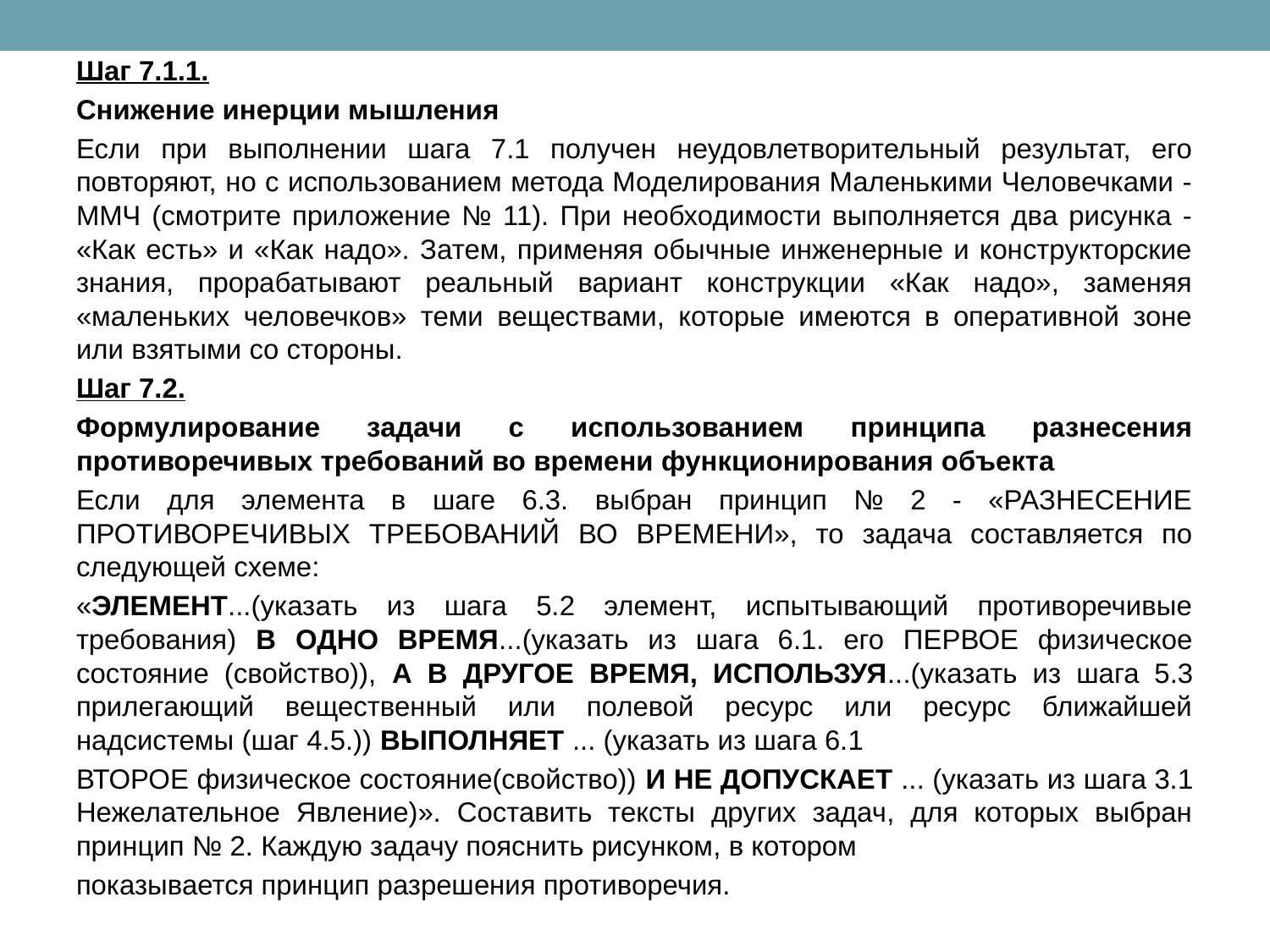

Шаг 7.1.1.
Снижение инерции мышления
Если при выполнении шага 7.1 получен неудовлетворительный результат, его повторяют, но с использованием метода Моделирования Маленькими Человечками - ММЧ (смотрите приложение № 11). При необходимости выполняется два рисунка - «Как есть» и «Как надо». Затем, применяя обычные инженерные и конструкторские знания, прорабатывают реальный вариант конструкции «Как надо», заменяя «маленьких человечков» теми веществами, которые имеются в оперативной зоне или взятыми со стороны.
Шаг 7.2.
Формулирование задачи с использованием принципа разнесения противоречивых требований во времени функционирования объекта
Если для элемента в шаге 6.3. выбран принцип № 2 - «РАЗНЕСЕНИЕ ПРОТИВОРЕЧИВЫХ ТРЕБОВАНИЙ ВО ВРЕМЕНИ», то задача составляется по следующей схеме:
«ЭЛЕМЕНТ...(указать из шага 5.2 элемент, испытывающий противоречивые требования) В ОДНО ВРЕМЯ...(указать из шага 6.1. его ПЕРВОЕ физическое состояние (свойство)), А В ДРУГОЕ ВРЕМЯ, ИСПОЛЬЗУЯ...(указать из шага 5.3 прилегающий вещественный или полевой ресурс или ресурс ближайшей надсистемы (шаг 4.5.)) ВЫПОЛНЯЕТ ... (указать из шага 6.1
ВТОРОЕ физическое состояние(свойство)) И НЕ ДОПУСКАЕТ ... (указать из шага 3.1 Нежелательное Явление)». Составить тексты других задач, для которых выбран принцип № 2. Каждую задачу пояснить рисунком, в котором
показывается принцип разрешения противоречия.